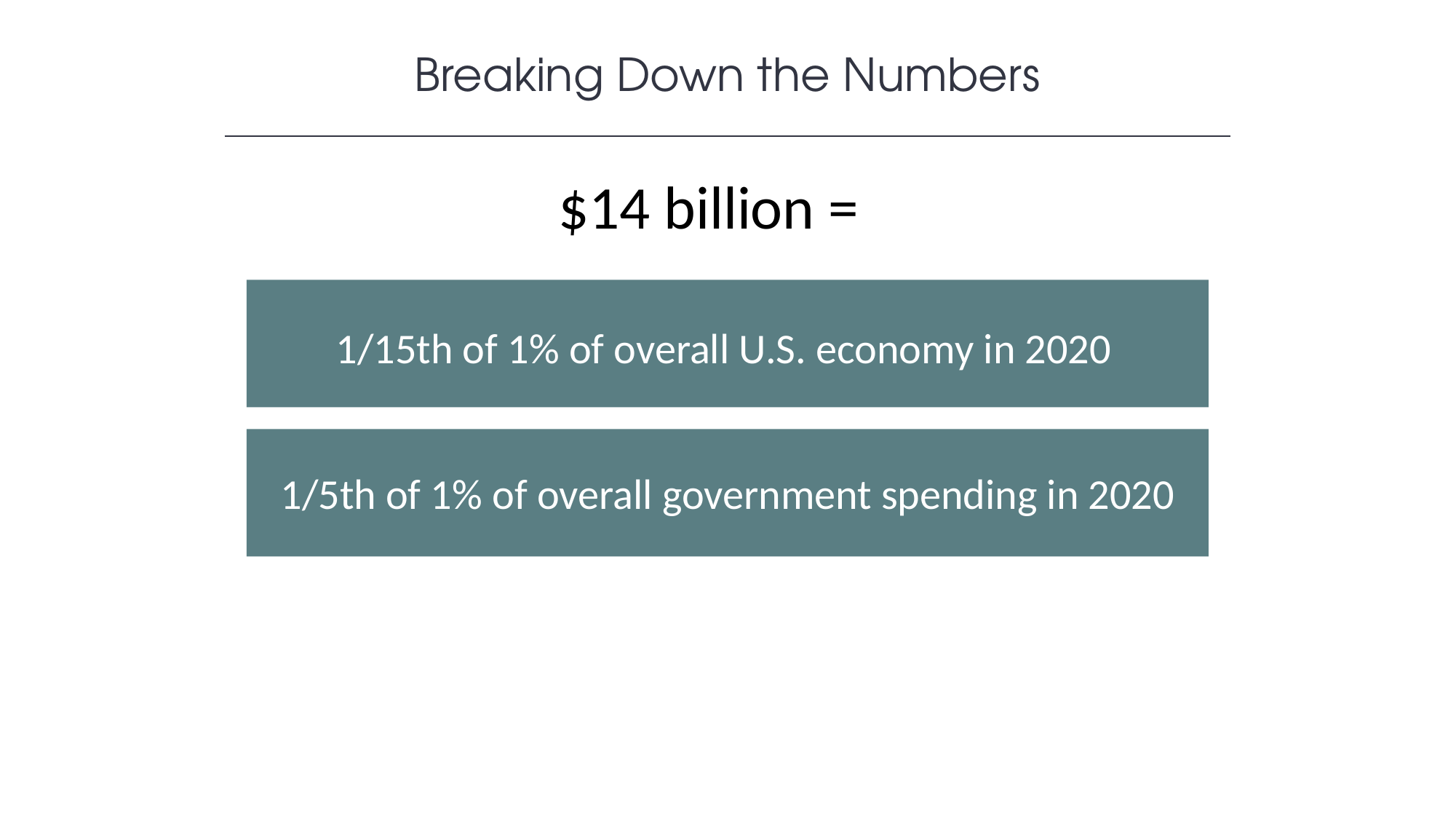

Breaking Down the Numbers
$14 billion =

1/15th of 1% of overall U.S. economy in 2020

1/5th of 1% of overall government spending in 2020